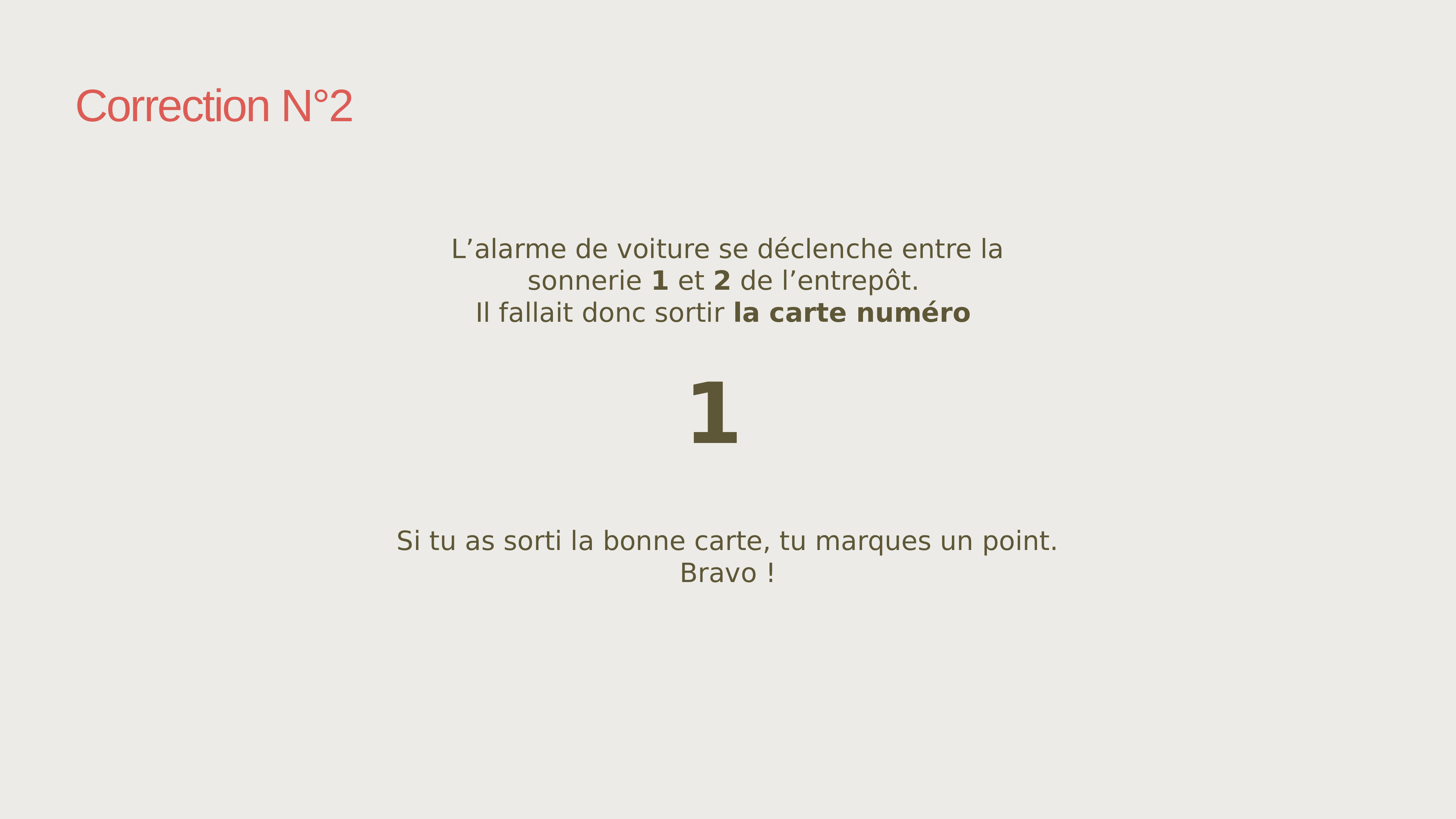

# Correction N°2
L’alarme de voiture se déclenche entre la sonnerie 1 et 2 de l’entrepôt.
Il fallait donc sortir la carte numéro

1

Si tu as sorti la bonne carte, tu marques un point. Bravo !